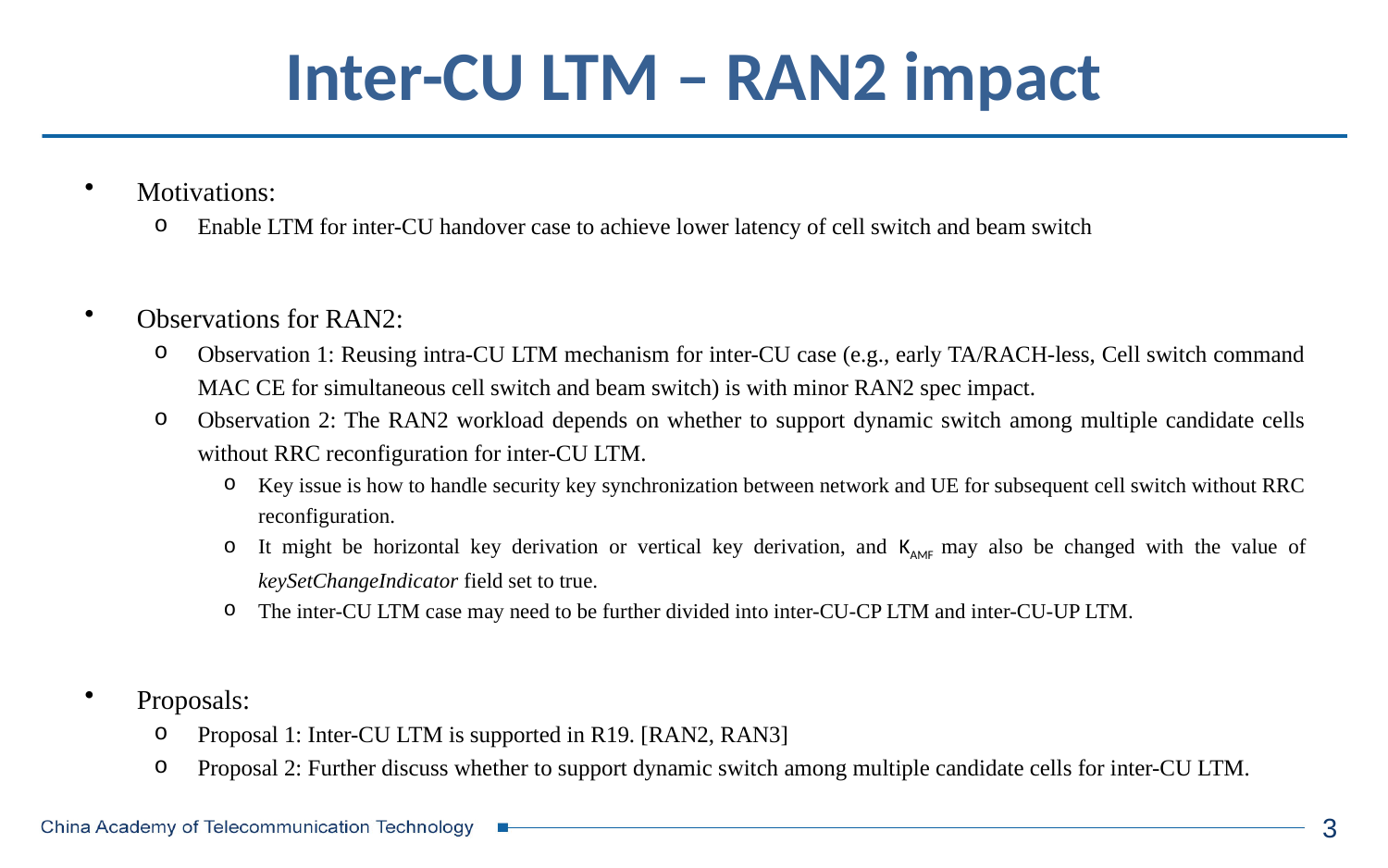

# Inter-CU LTM – RAN2 impact
Motivations:
Enable LTM for inter-CU handover case to achieve lower latency of cell switch and beam switch

Observations for RAN2:
Observation 1: Reusing intra-CU LTM mechanism for inter-CU case (e.g., early TA/RACH-less, Cell switch command MAC CE for simultaneous cell switch and beam switch) is with minor RAN2 spec impact.
Observation 2: The RAN2 workload depends on whether to support dynamic switch among multiple candidate cells without RRC reconfiguration for inter-CU LTM.
Key issue is how to handle security key synchronization between network and UE for subsequent cell switch without RRC reconfiguration.
It might be horizontal key derivation or vertical key derivation, and KAMF may also be changed with the value of keySetChangeIndicator field set to true.
The inter-CU LTM case may need to be further divided into inter-CU-CP LTM and inter-CU-UP LTM.

Proposals:
Proposal 1: Inter-CU LTM is supported in R19. [RAN2, RAN3]
Proposal 2: Further discuss whether to support dynamic switch among multiple candidate cells for inter-CU LTM.
3